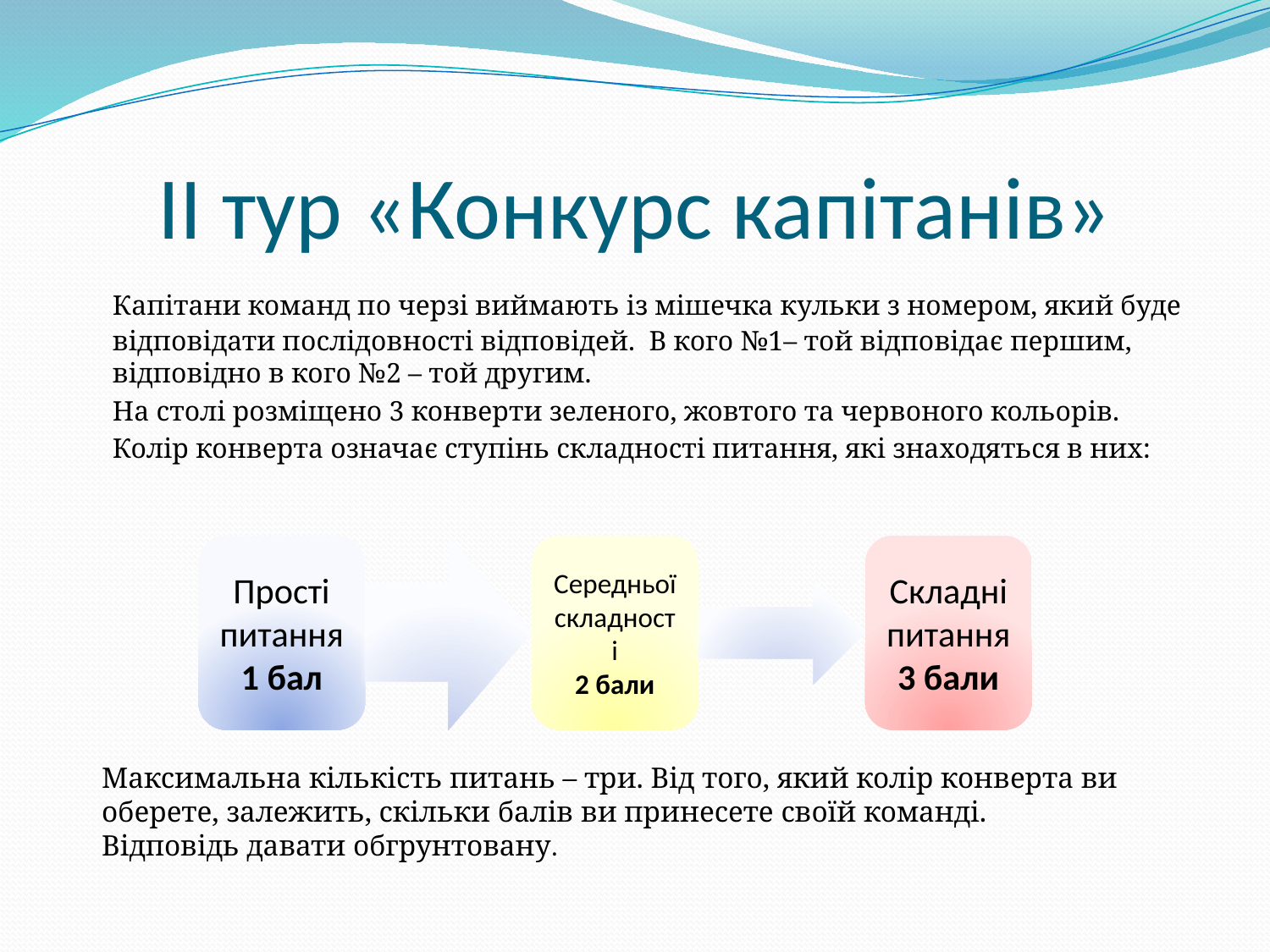

# II тур «Конкурс капітанів»
	Капітани команд по черзі виймають із мішечка кульки з номером, який буде відповідати послідовності відповідей.  В кого №1– той відповідає першим, відповідно в кого №2 – той другим.
	На столі розміщено 3 конверти зеленого, жовтого та червоного кольорів.
	Колір конверта означає ступінь складності питання, які знаходяться в них:

Прості питання
1 бал
Середньої складності
2 бали
Складні питання
3 бали
Максимальна кількість питань – три. Від того, який колір конверта ви оберете, залежить, скільки балів ви принесете своїй команді.
Відповідь давати обгрунтовану.